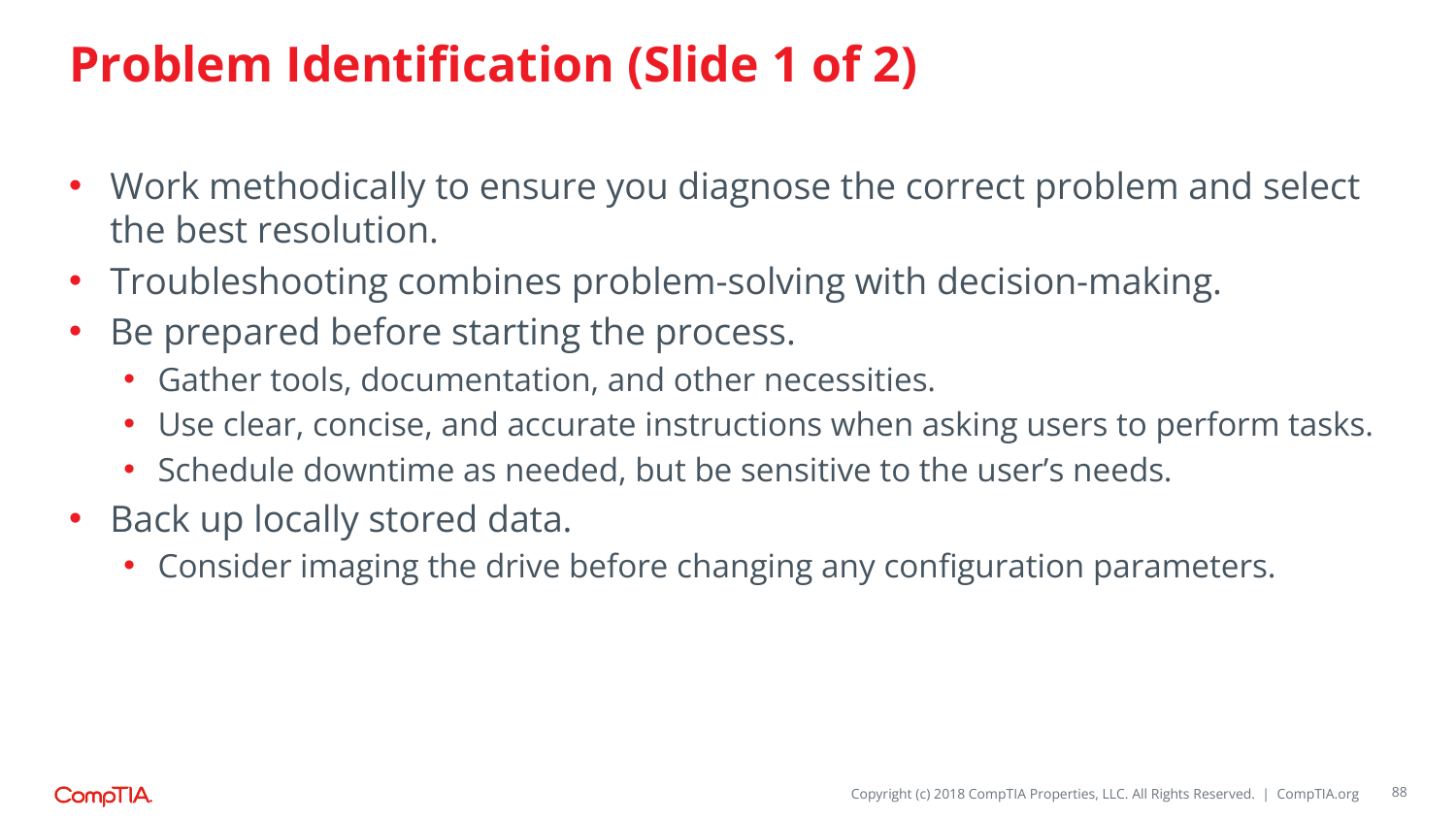

# Problem Identification (Slide 1 of 2)
Work methodically to ensure you diagnose the correct problem and select the best resolution.
Troubleshooting combines problem-solving with decision-making.
Be prepared before starting the process.
Gather tools, documentation, and other necessities.
Use clear, concise, and accurate instructions when asking users to perform tasks.
Schedule downtime as needed, but be sensitive to the user’s needs.
Back up locally stored data.
Consider imaging the drive before changing any configuration parameters.
88